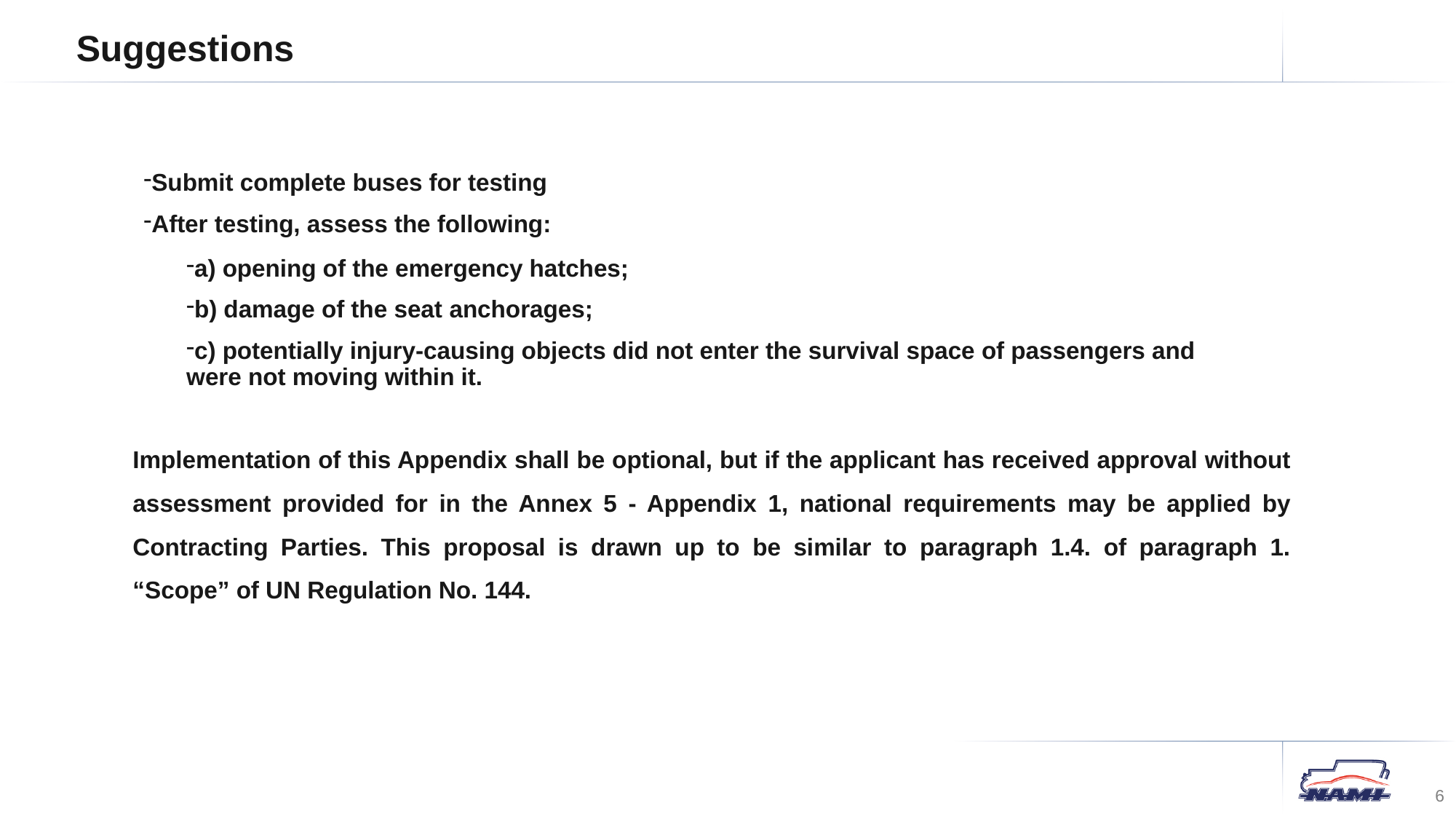

Suggestions
Submit complete buses for testing
After testing, assess the following:
a) opening of the emergency hatches;
b) damage of the seat anchorages;
c) potentially injury-causing objects did not enter the survival space of passengers and were not moving within it.
Implementation of this Appendix shall be optional, but if the applicant has received approval without assessment provided for in the Annex 5 - Appendix 1, national requirements may be applied by Contracting Parties. This proposal is drawn up to be similar to paragraph 1.4. of paragraph 1. “Scope” of UN Regulation No. 144.
6